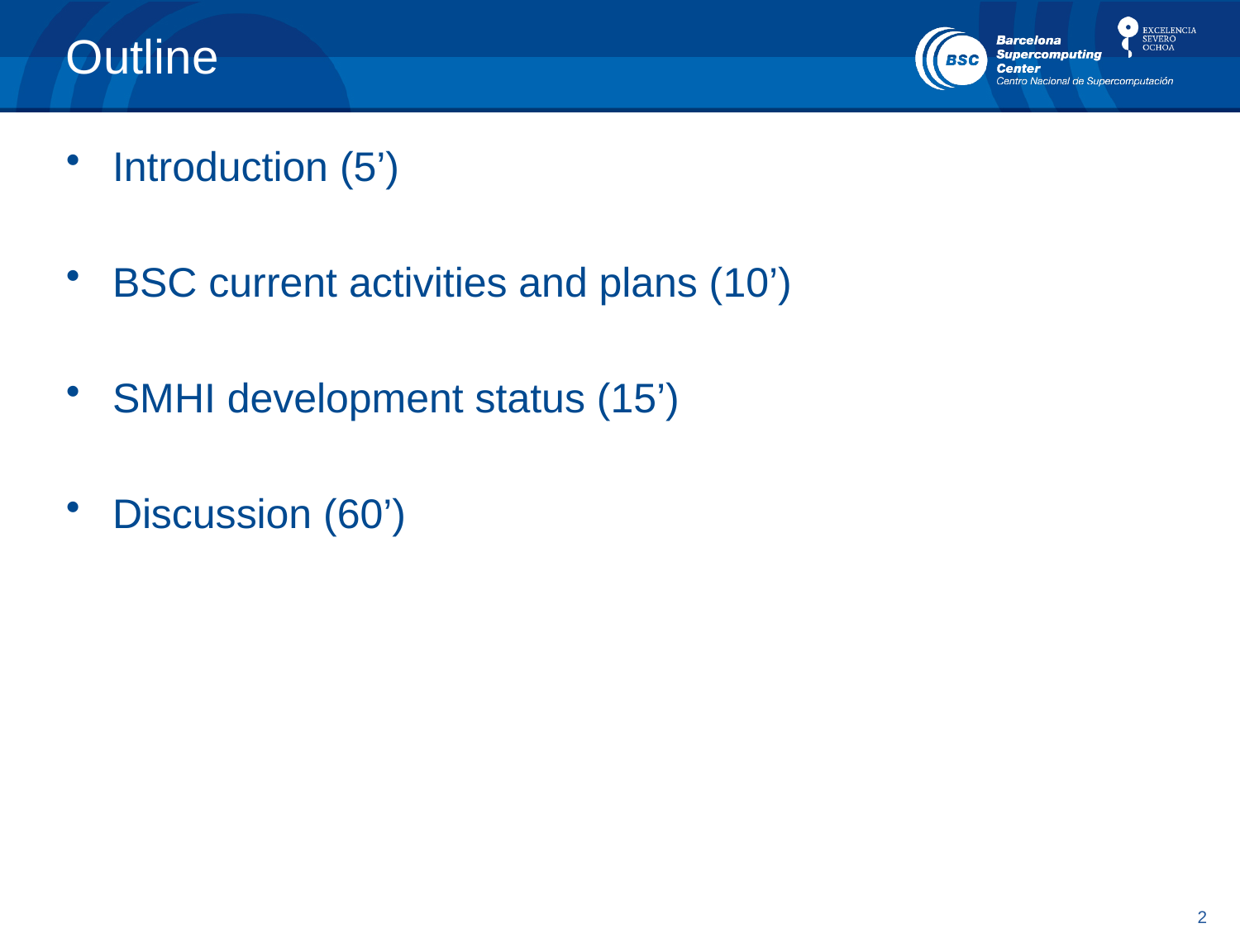

# Outline
Introduction (5’)

BSC current activities and plans (10’)

SMHI development status (15’)

Discussion (60’)